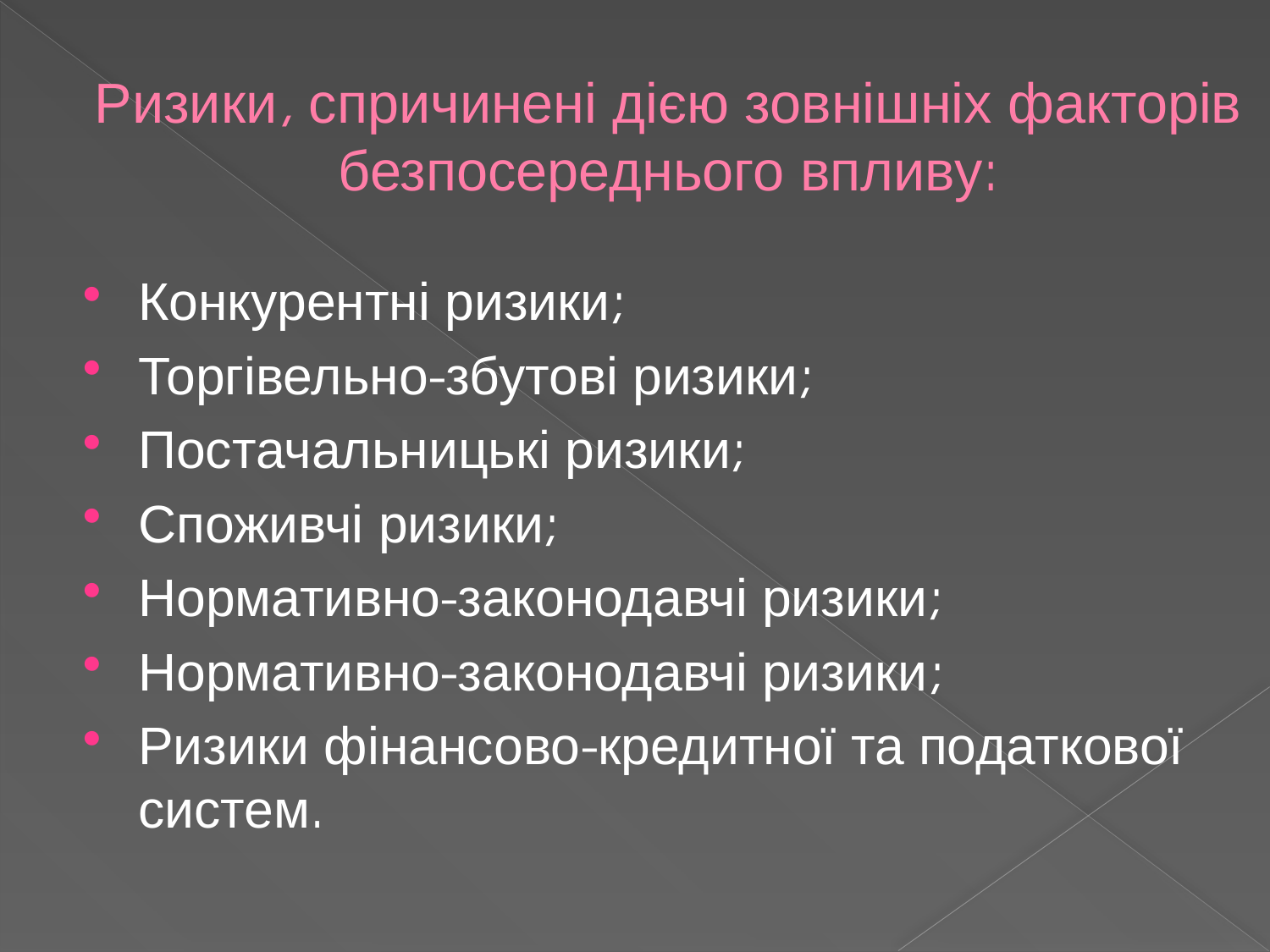

# Ризики, спричинені дією зовнішніх факторів безпосереднього впливу:
Конкурентні ризики;
Торгівельно-збутові ризики;
Постачальницькі ризики;
Споживчі ризики;
Нормативно-законодавчі ризики;
Нормативно-законодавчі ризики;
Ризики фінансово-кредитної та податкової систем.